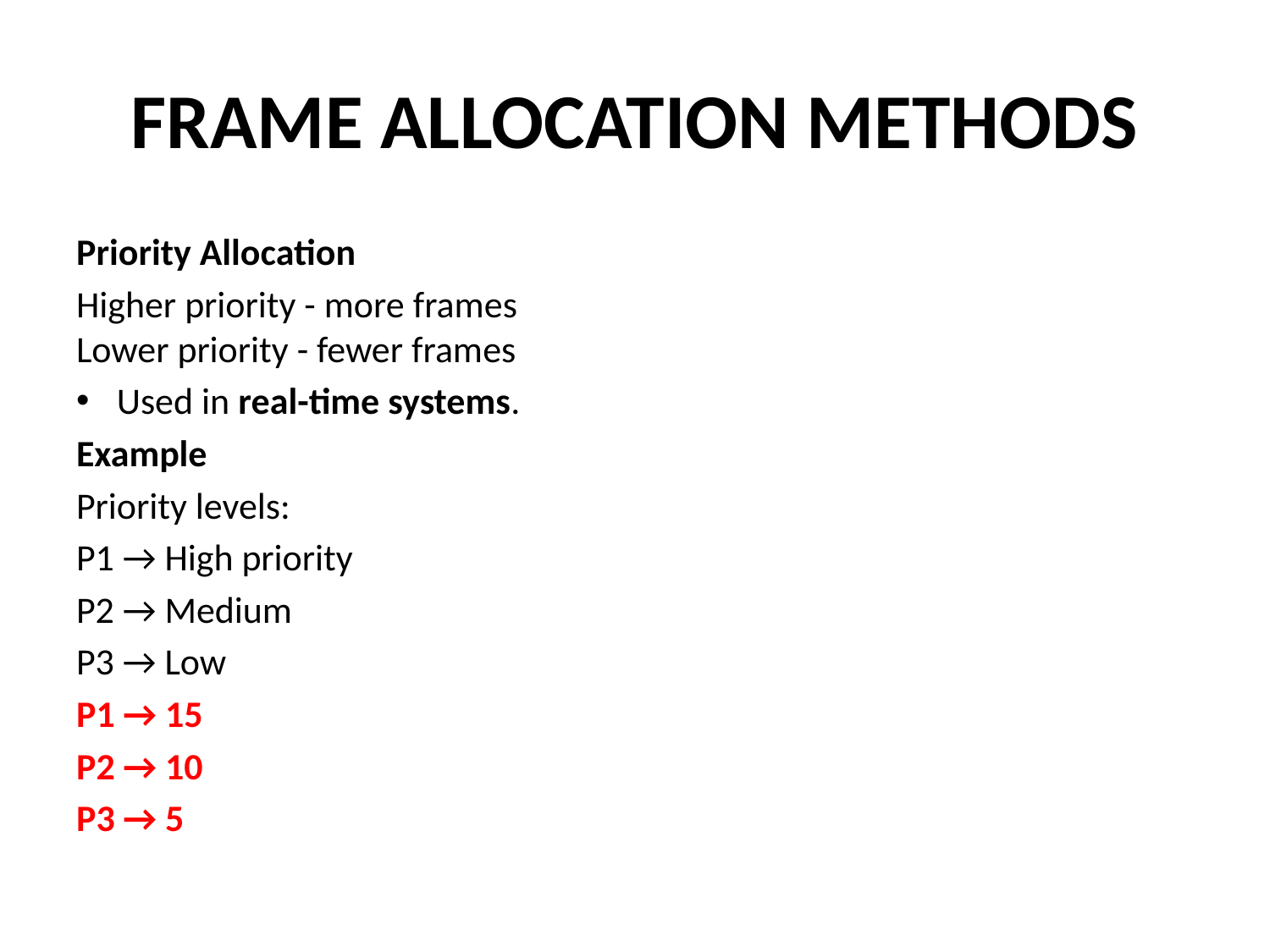

# FRAME ALLOCATION METHODS
Priority Allocation
Higher priority - more frames
Lower priority - fewer frames
Used in real-time systems.
Example
Priority levels:
P1 → High priority
P2 → Medium
P3 → Low
P1 → 15
P2 → 10
P3 → 5